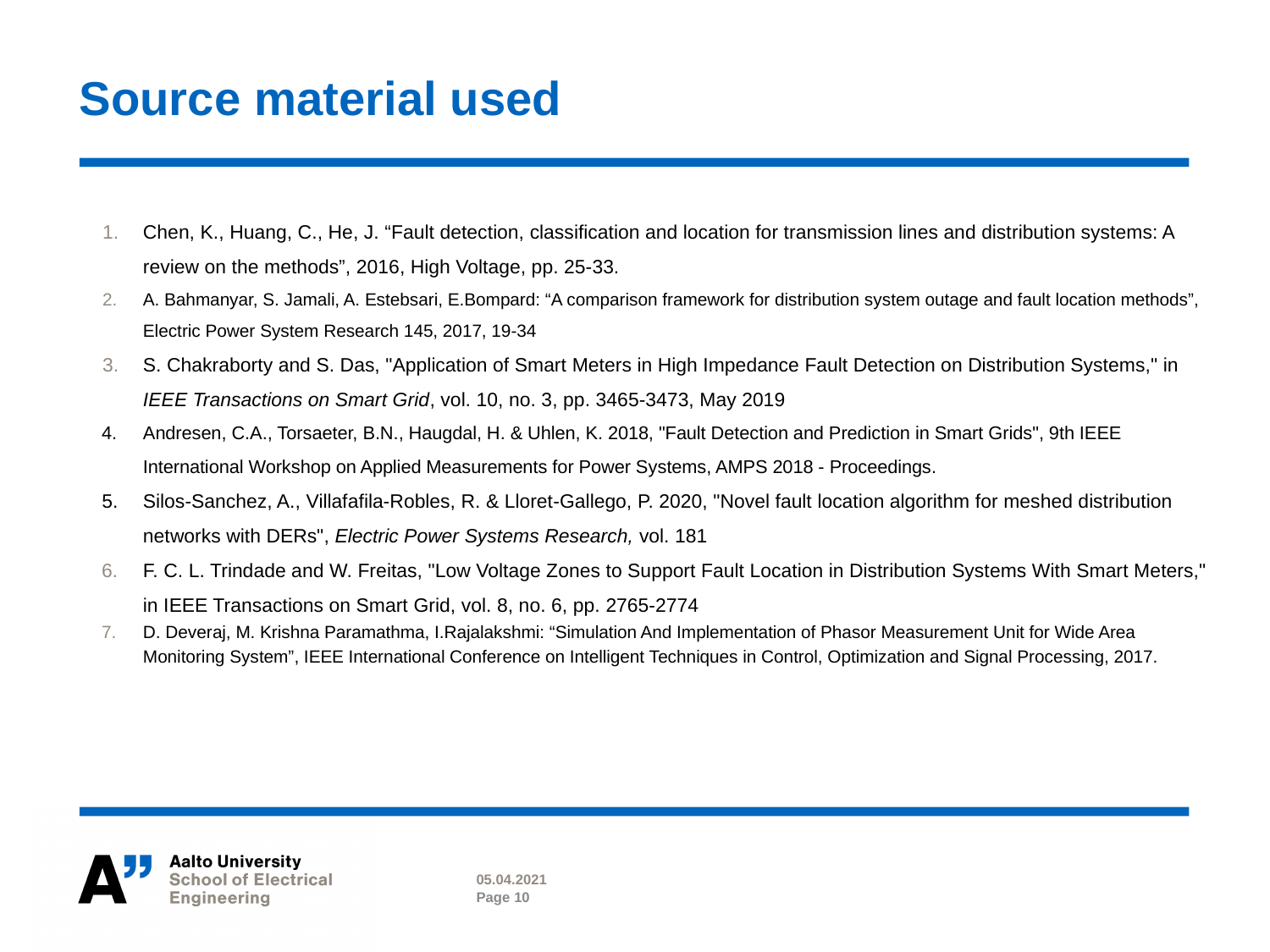

# Source material used
Chen, K., Huang, C., He, J. “Fault detection, classification and location for transmission lines and distribution systems: A review on the methods”, 2016, High Voltage, pp. 25-33.
A. Bahmanyar, S. Jamali, A. Estebsari, E.Bompard: “A comparison framework for distribution system outage and fault location methods”, Electric Power System Research 145, 2017, 19-34
S. Chakraborty and S. Das, "Application of Smart Meters in High Impedance Fault Detection on Distribution Systems," in IEEE Transactions on Smart Grid, vol. 10, no. 3, pp. 3465-3473, May 2019
Andresen, C.A., Torsaeter, B.N., Haugdal, H. & Uhlen, K. 2018, "Fault Detection and Prediction in Smart Grids", 9th IEEE International Workshop on Applied Measurements for Power Systems, AMPS 2018 - Proceedings.
Silos-Sanchez, A., Villafafila-Robles, R. & Lloret-Gallego, P. 2020, "Novel fault location algorithm for meshed distribution networks with DERs", Electric Power Systems Research, vol. 181
F. C. L. Trindade and W. Freitas, "Low Voltage Zones to Support Fault Location in Distribution Systems With Smart Meters," in IEEE Transactions on Smart Grid, vol. 8, no. 6, pp. 2765-2774
D. Deveraj, M. Krishna Paramathma, I.Rajalakshmi: “Simulation And Implementation of Phasor Measurement Unit for Wide Area Monitoring System”, IEEE International Conference on Intelligent Techniques in Control, Optimization and Signal Processing, 2017.

05.04.2021

Page 10